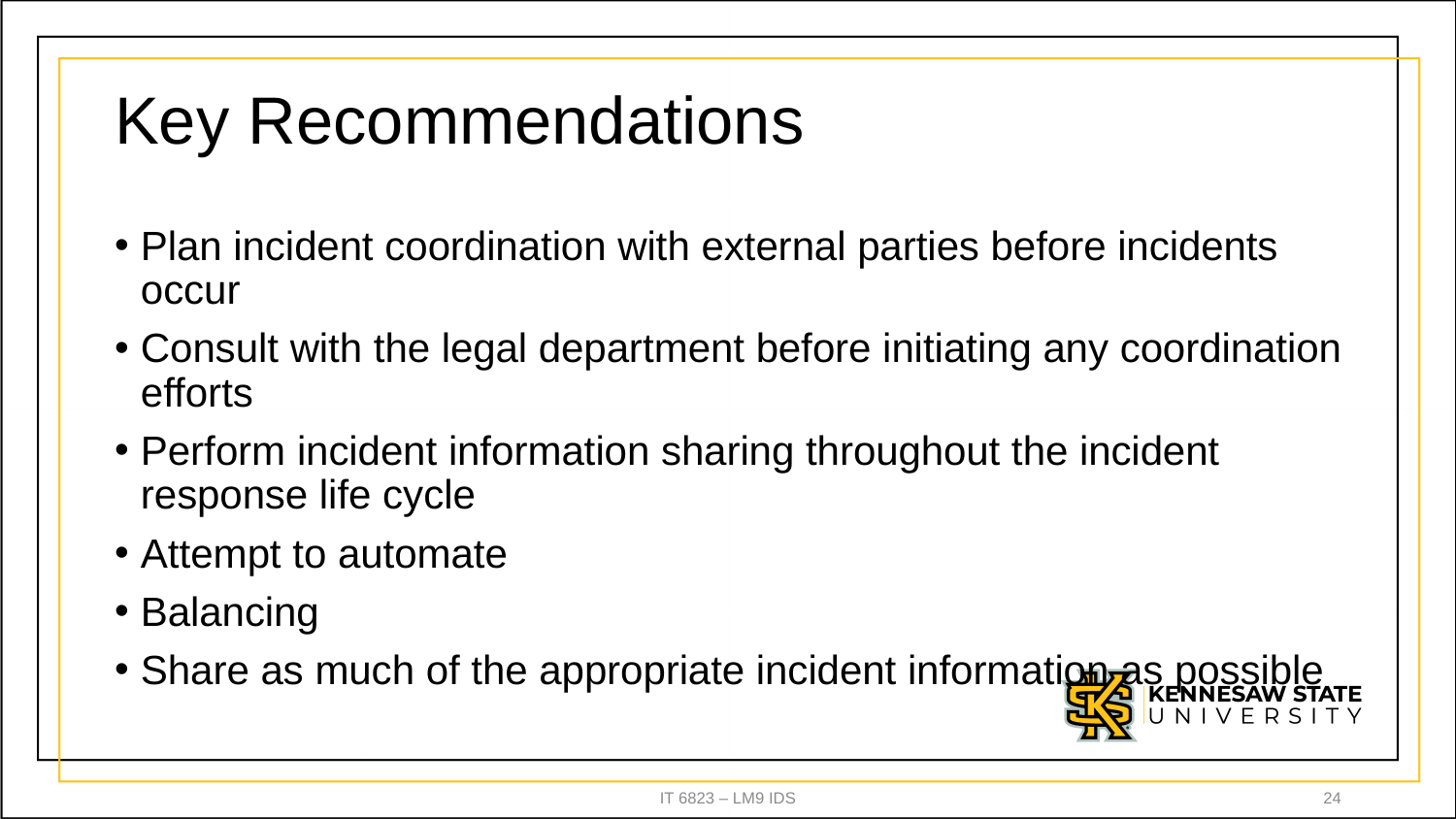

# Key Recommendations
Plan incident coordination with external parties before incidents occur
Consult with the legal department before initiating any coordination efforts
Perform incident information sharing throughout the incident response life cycle
Attempt to automate
Balancing
Share as much of the appropriate incident information as possible

IT 6823 – LM9 IDS
24